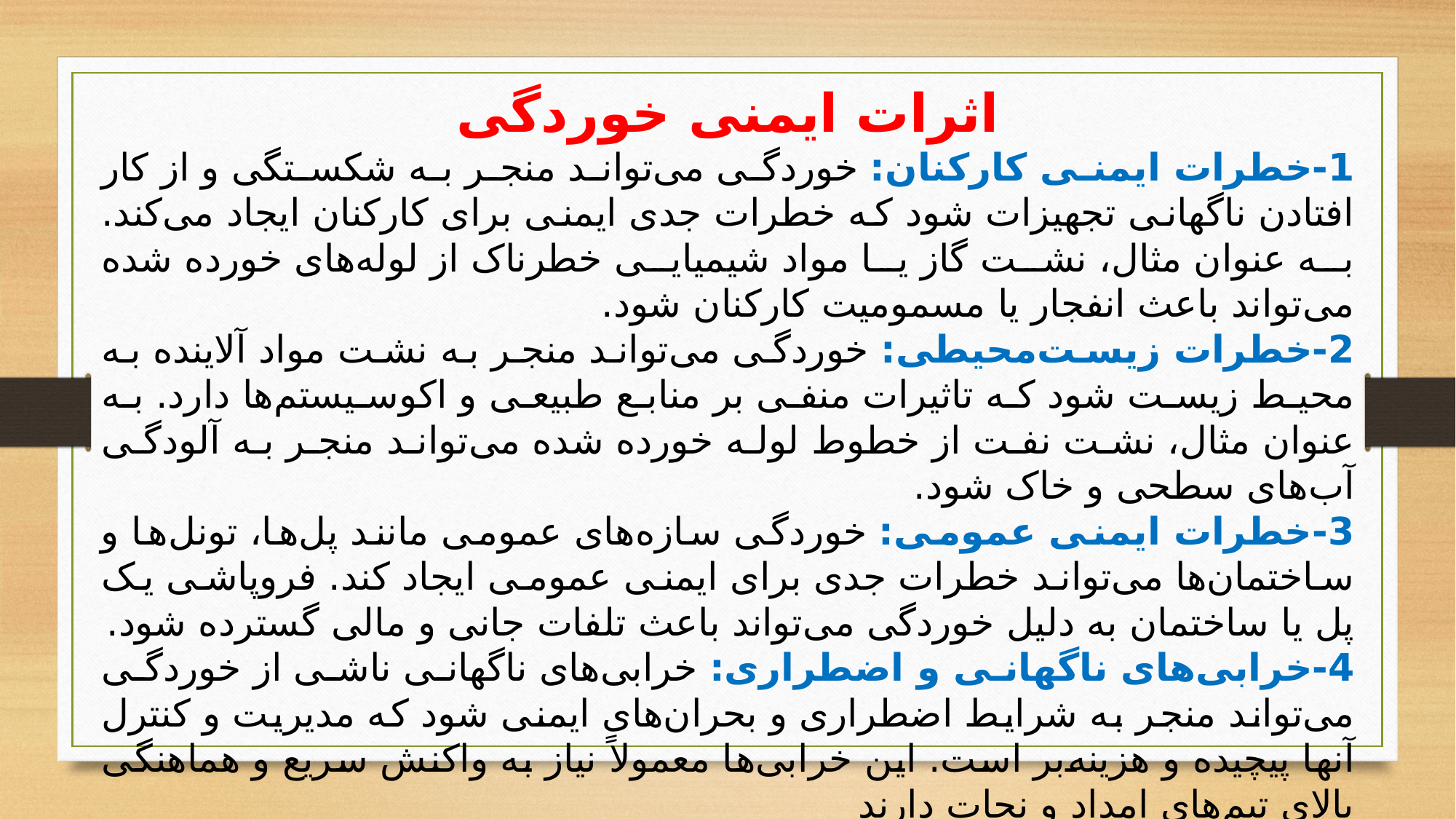

اثرات ایمنی خوردگی
1-خطرات ایمنی کارکنان: خوردگی می‌تواند منجر به شکستگی و از کار افتادن ناگهانی تجهیزات شود که خطرات جدی ایمنی برای کارکنان ایجاد می‌کند. به عنوان مثال، نشت گاز یا مواد شیمیایی خطرناک از لوله‌های خورده شده می‌تواند باعث انفجار یا مسمومیت کارکنان شود.
2-خطرات زیست‌محیطی: خوردگی می‌تواند منجر به نشت مواد آلاینده به محیط زیست شود که تاثیرات منفی بر منابع طبیعی و اکوسیستم‌ها دارد. به عنوان مثال، نشت نفت از خطوط لوله خورده شده می‌تواند منجر به آلودگی آب‌های سطحی و خاک شود.
3-خطرات ایمنی عمومی: خوردگی سازه‌های عمومی مانند پل‌ها، تونل‌ها و ساختمان‌ها می‌تواند خطرات جدی برای ایمنی عمومی ایجاد کند. فروپاشی یک پل یا ساختمان به دلیل خوردگی می‌تواند باعث تلفات جانی و مالی گسترده شود.
4-خرابی‌های ناگهانی و اضطراری: خرابی‌های ناگهانی ناشی از خوردگی می‌تواند منجر به شرایط اضطراری و بحران‌های ایمنی شود که مدیریت و کنترل آنها پیچیده و هزینه‌بر است. این خرابی‌ها معمولاً نیاز به واکنش سریع و هماهنگی بالای تیم‌های امداد و نجات دارند